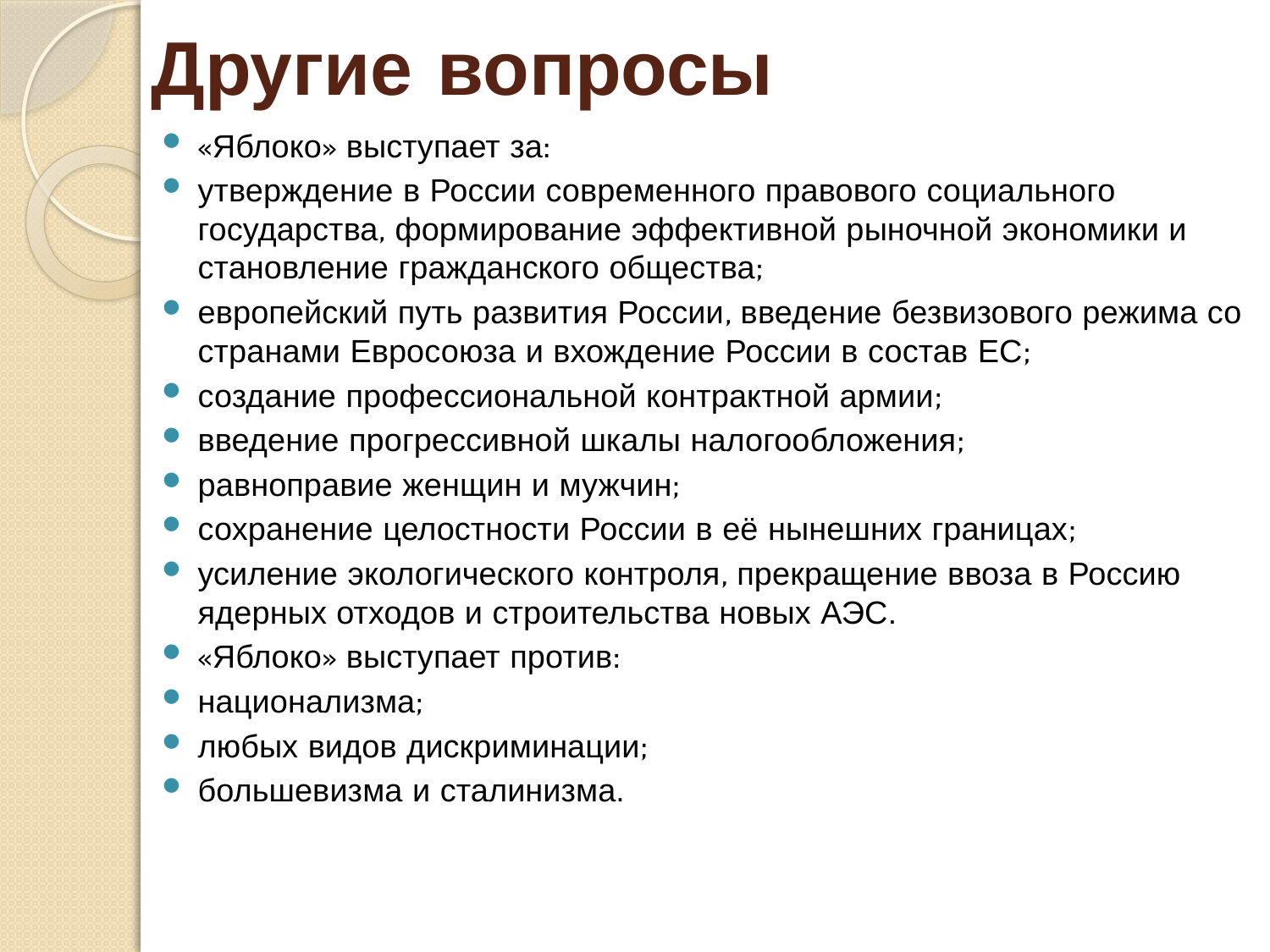

# Другие вопросы
«Яблоко» выступает за:
утверждение в России современного правового социального государства, формирование эффективной рыночной экономики и становление гражданского общества;
европейский путь развития России, введение безвизового режима со странами Евросоюза и вхождение России в состав ЕС;
создание профессиональной контрактной армии;
введение прогрессивной шкалы налогообложения;
равноправие женщин и мужчин;
сохранение целостности России в её нынешних границах;
усиление экологического контроля, прекращение ввоза в Россию ядерных отходов и строительства новых АЭС.
«Яблоко» выступает против:
национализма;
любых видов дискриминации;
большевизма и сталинизма.